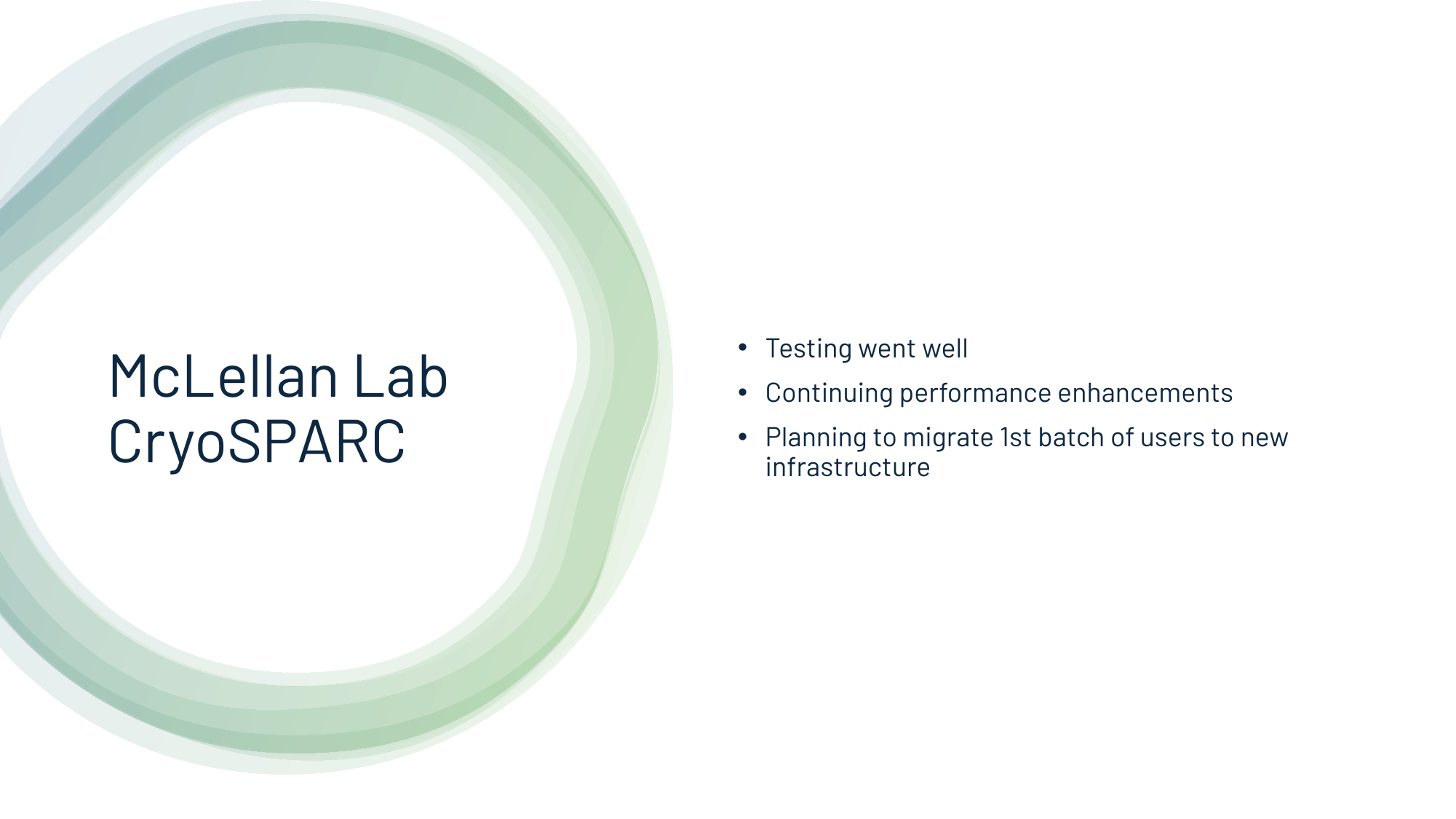

Testing went well
Continuing performance enhancements
Planning to migrate 1st batch of users to new infrastructure
# McLellan Lab CryoSPARC